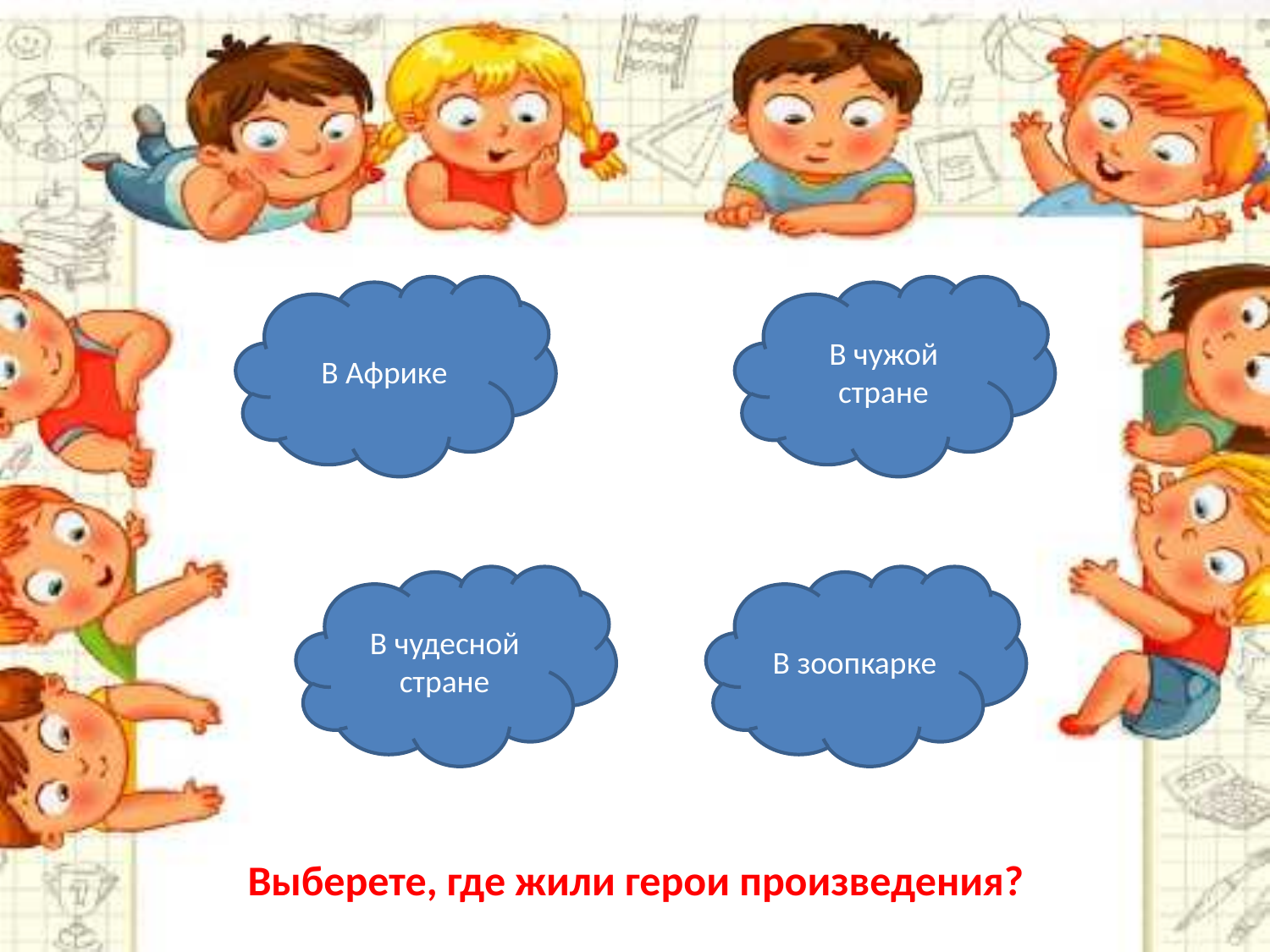

В Африке
В чужой стране
В чудесной стране
В зоопкарке
Выберете, где жили герои произведения?